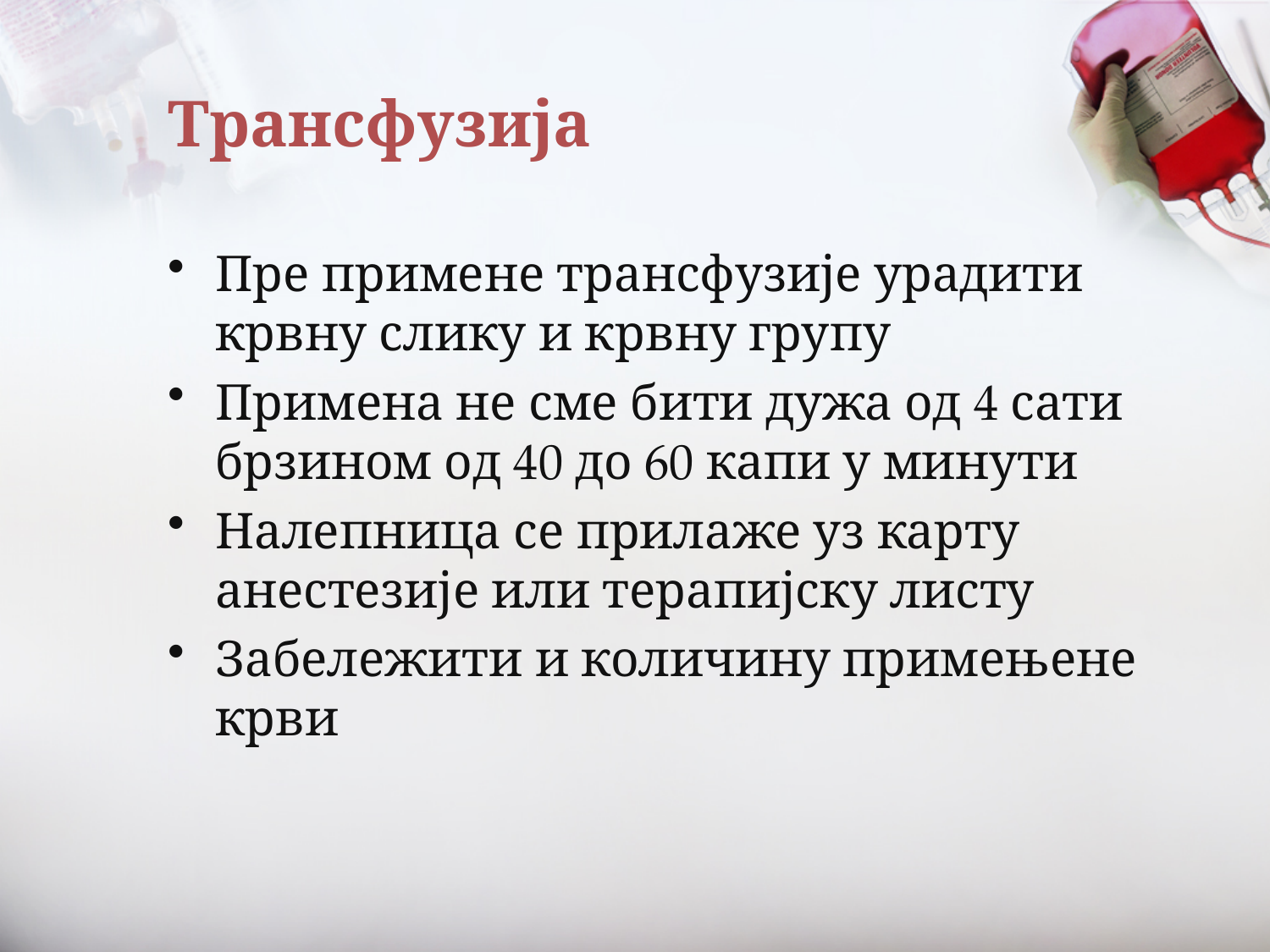

# Трансфузија
Пре примене трансфузије урадити крвну слику и крвну групу
Примена не сме бити дужа од 4 сати брзином од 40 до 60 капи у минути
Налепница се прилаже уз карту анестезије или терапијску листу
Забележити и количину примењене крви